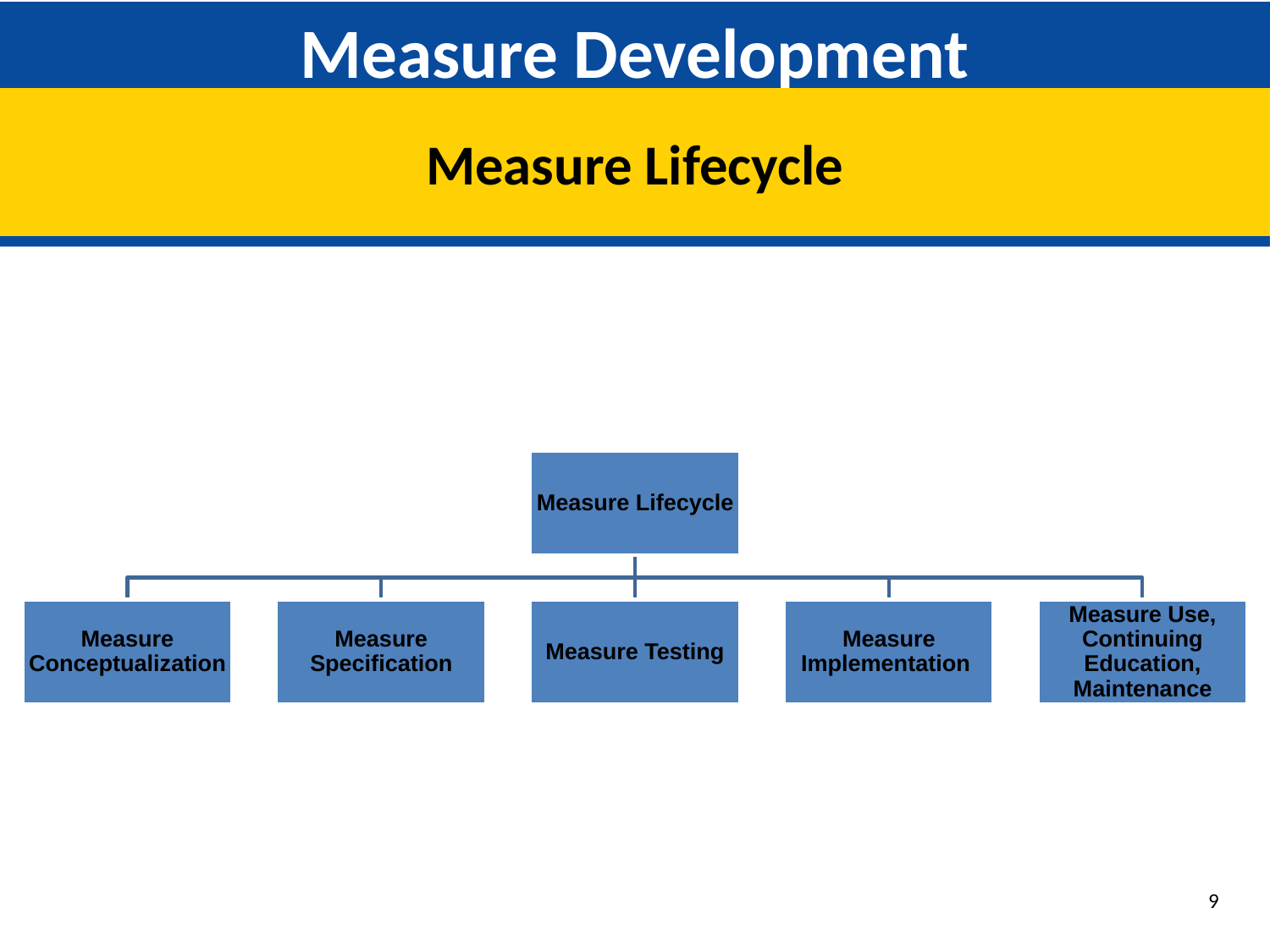

# Measure Development
Measure Lifecycle
Measure Lifecycle
Measure Conceptualization
Measure Specification
Measure Testing
Measure Implementation
Measure Use, Continuing Education, Maintenance